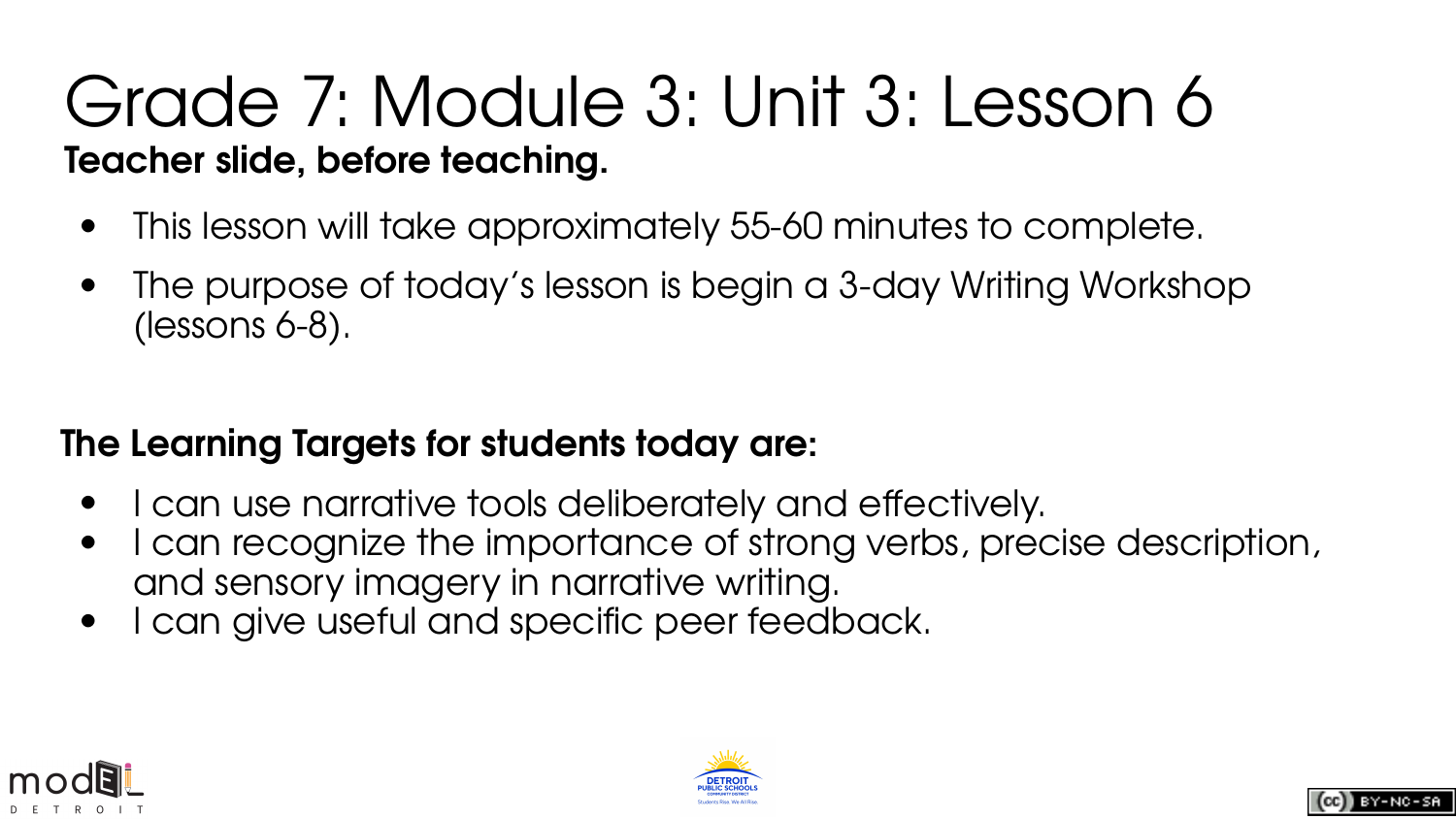

Grade 7: Module 3: Unit 3: Lesson 6
Teacher slide, before teaching.
This lesson will take approximately 55-60 minutes to complete.
The purpose of today’s lesson is begin a 3-day Writing Workshop (lessons 6-8).

The Learning Targets for students today are:
I can use narrative tools deliberately and effectively.
I can recognize the importance of strong verbs, precise description, and sensory imagery in narrative writing.
I can give useful and specific peer feedback.